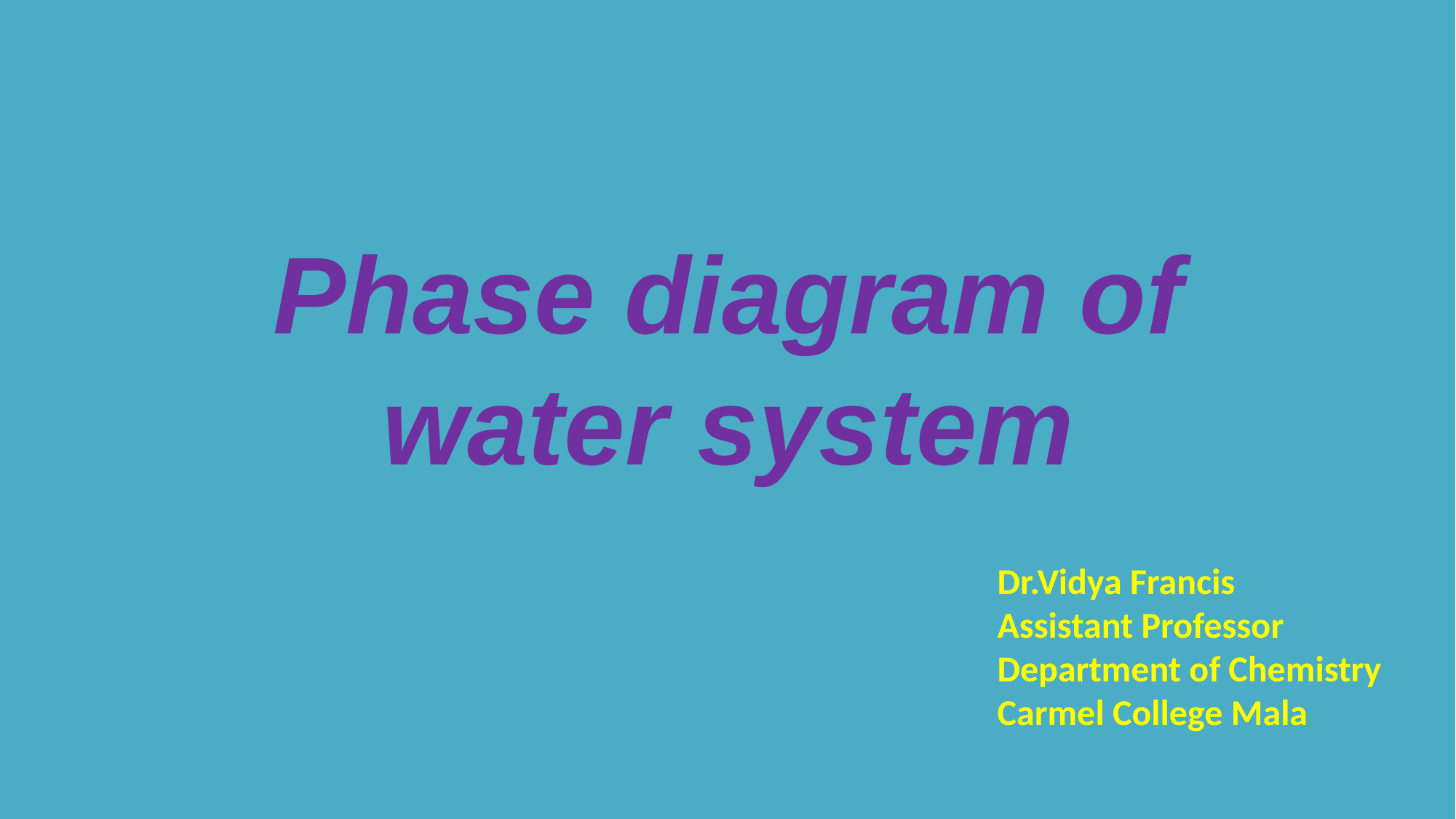

Phase diagram of water system
Dr.Vidya Francis
Assistant Professor
Department of Chemistry
Carmel College Mala